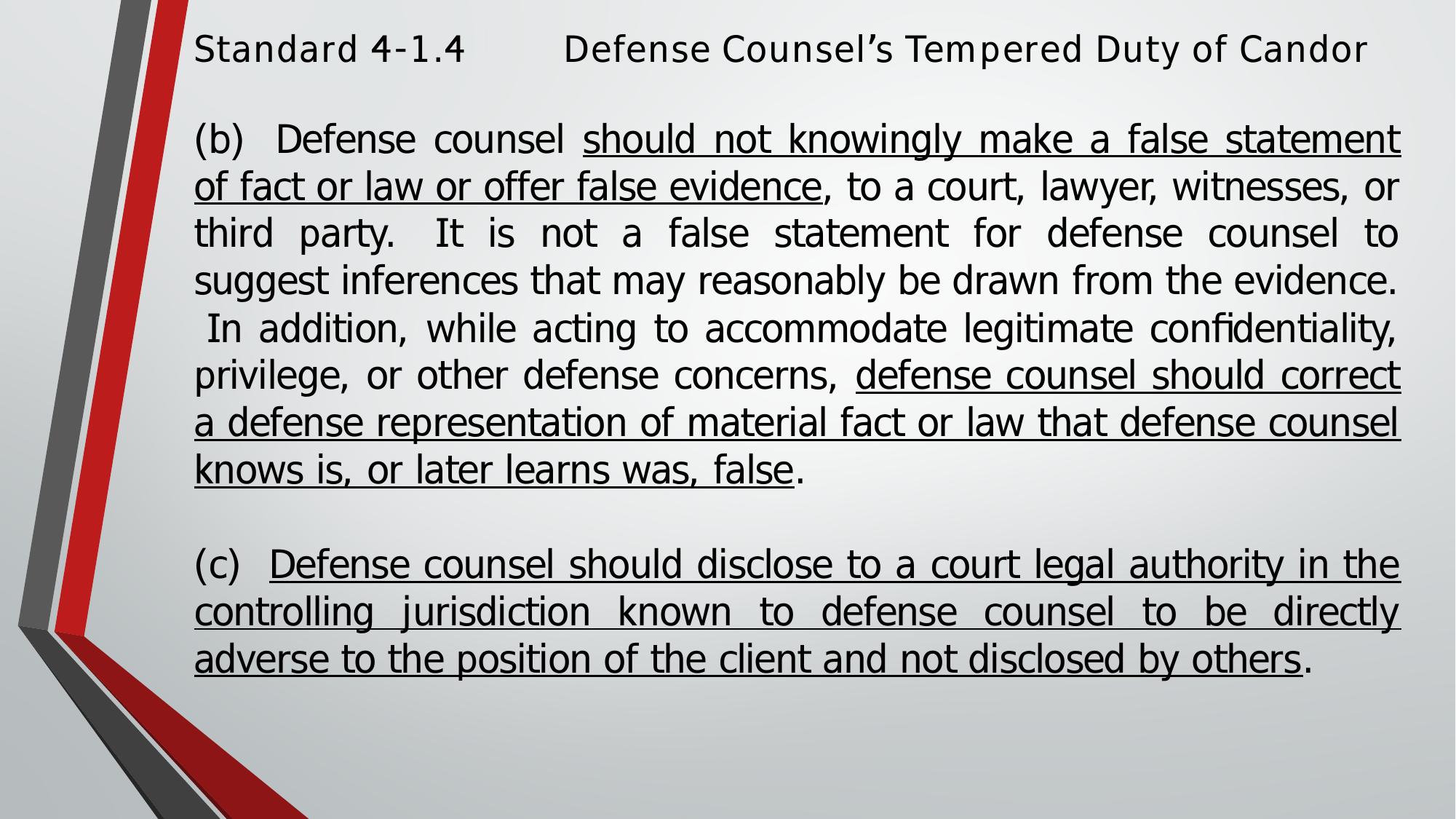

Standard 4-1.4         Defense Counsel’s Tempered Duty of Candor

(b)  Defense counsel should not knowingly make a false statement of fact or law or offer false evidence, to a court, lawyer, witnesses, or third party.  It is not a false statement for defense counsel to suggest inferences that may reasonably be drawn from the evidence.  In addition, while acting to accommodate legitimate confidentiality, privilege, or other defense concerns, defense counsel should correct a defense representation of material fact or law that defense counsel knows is, or later learns was, false.

(c)  Defense counsel should disclose to a court legal authority in the controlling jurisdiction known to defense counsel to be directly adverse to the position of the client and not disclosed by others.